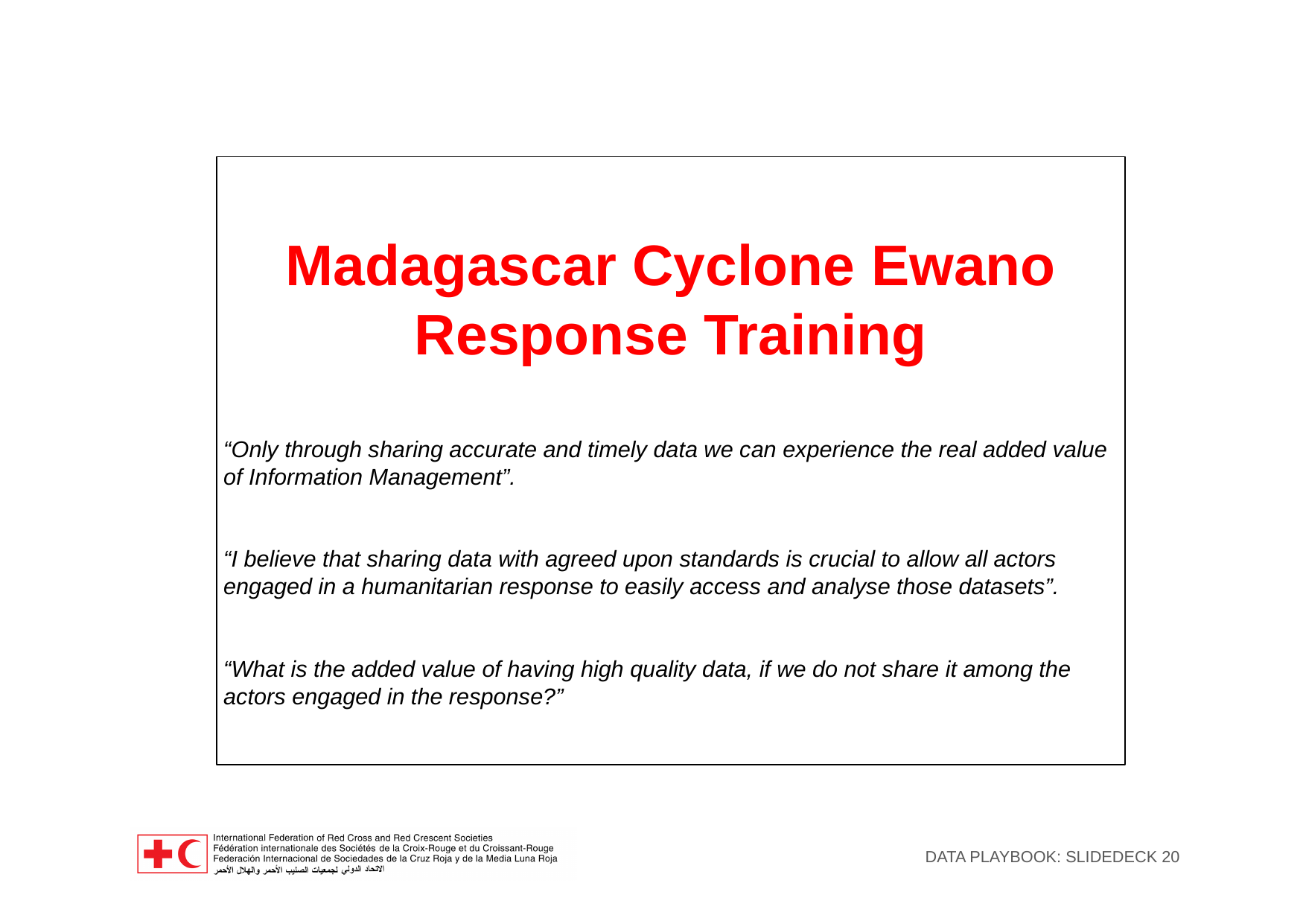

Case Study: Cyclone Enawo
Madagascar Cyclone Ewano Response Training

“Only through sharing accurate and timely data we can experience the real added value of Information Management”.

“I believe that sharing data with agreed upon standards is crucial to allow all actors engaged in a humanitarian response to easily access and analyse those datasets”.

“What is the added value of having high quality data, if we do not share it among the actors engaged in the response?”